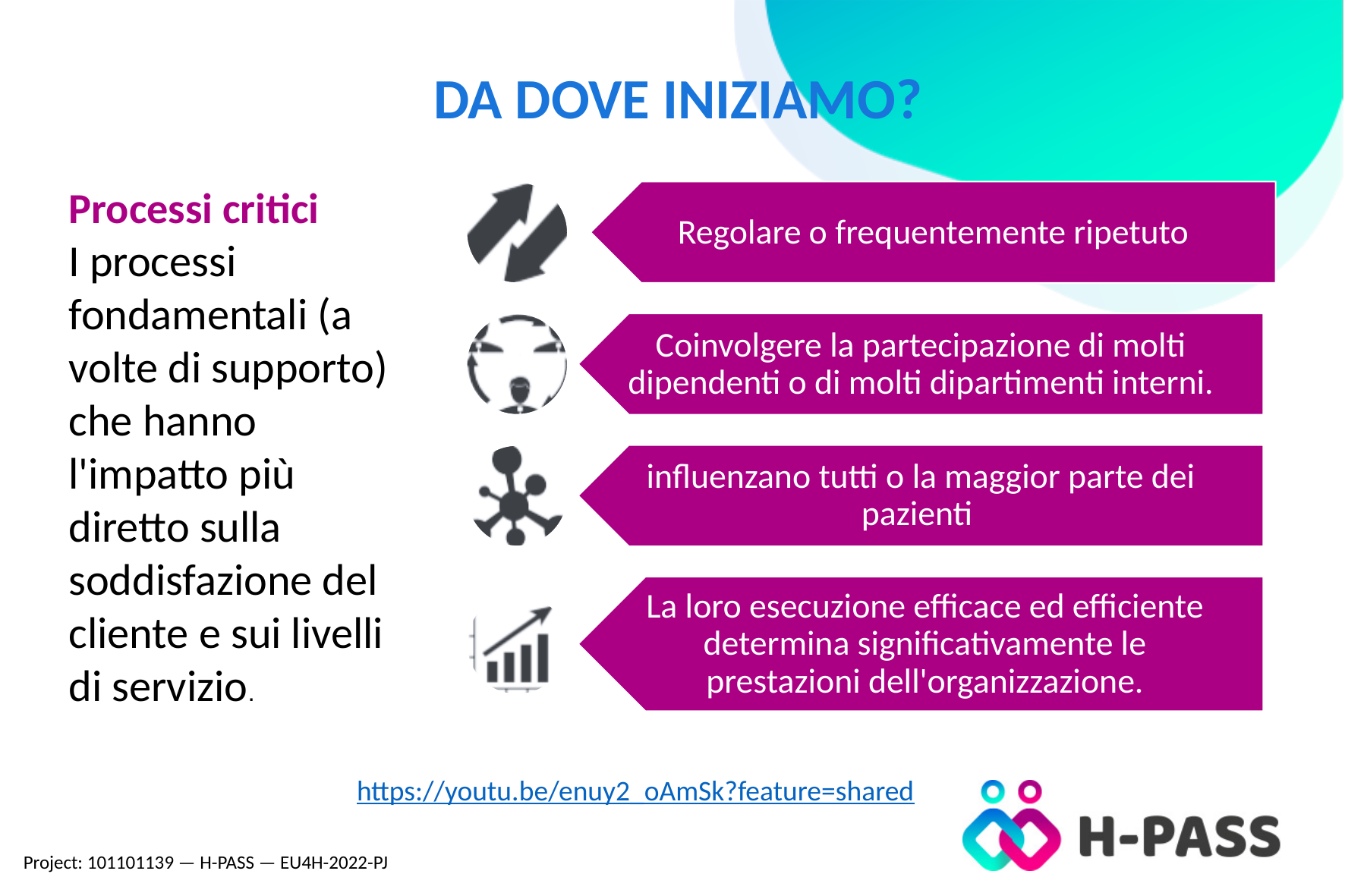

# DA DOVE INIZIAMO?
Processi critici
I processi fondamentali (a volte di supporto) che hanno l'impatto più diretto sulla soddisfazione del cliente e sui livelli di servizio.
Regolare o frequentemente ripetuto
Coinvolgere la partecipazione di molti dipendenti o di molti dipartimenti interni.
influenzano tutti o la maggior parte dei pazienti
La loro esecuzione efficace ed efficiente determina significativamente le prestazioni dell'organizzazione.
https://youtu.be/enuy2_oAmSk?feature=shared
Project: 101101139 — H-PASS — EU4H-2022-PJ